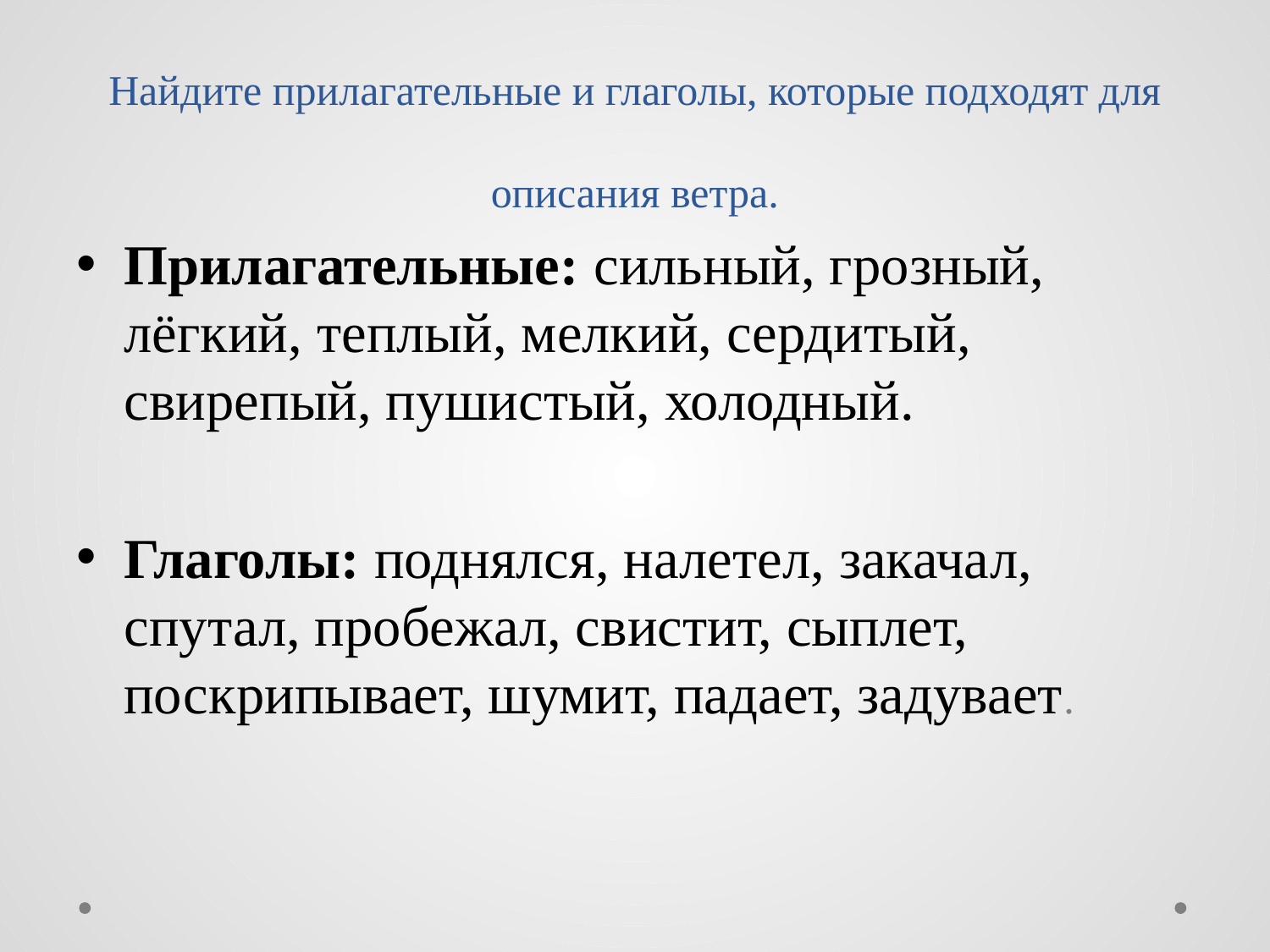

# Найдите прилагательные и глаголы, которые подходят для описания ветра.
Прилагательные: сильный, грозный, лёгкий, теплый, мелкий, сердитый, свирепый, пушистый, холодный.

Глаголы: поднялся, налетел, закачал, спутал, пробежал, свистит, сыплет, поскрипывает, шумит, падает, задувает.